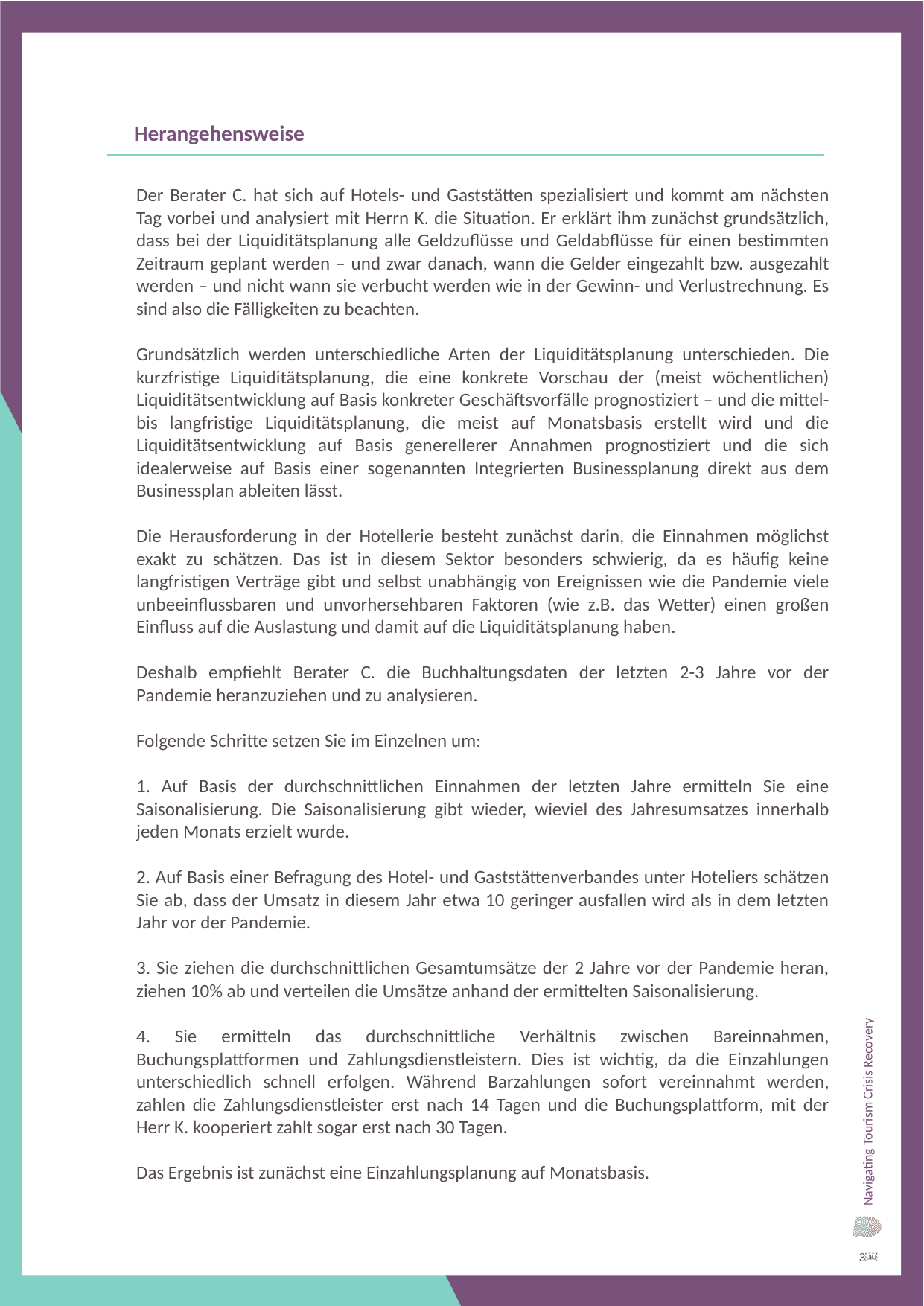

Herangehensweise
Der Berater C. hat sich auf Hotels- und Gaststätten spezialisiert und kommt am nächsten Tag vorbei und analysiert mit Herrn K. die Situation. Er erklärt ihm zunächst grundsätzlich, dass bei der Liquiditätsplanung alle Geldzuflüsse und Geldabflüsse für einen bestimmten Zeitraum geplant werden – und zwar danach, wann die Gelder eingezahlt bzw. ausgezahlt werden – und nicht wann sie verbucht werden wie in der Gewinn- und Verlustrechnung. Es sind also die Fälligkeiten zu beachten.

Grundsätzlich werden unterschiedliche Arten der Liquiditätsplanung unterschieden. Die kurzfristige Liquiditätsplanung, die eine konkrete Vorschau der (meist wöchentlichen) Liquiditätsentwicklung auf Basis konkreter Geschäftsvorfälle prognostiziert – und die mittel- bis langfristige Liquiditätsplanung, die meist auf Monatsbasis erstellt wird und die Liquiditätsentwicklung auf Basis generellerer Annahmen prognostiziert und die sich idealerweise auf Basis einer sogenannten Integrierten Businessplanung direkt aus dem Businessplan ableiten lässt.

Die Herausforderung in der Hotellerie besteht zunächst darin, die Einnahmen möglichst exakt zu schätzen. Das ist in diesem Sektor besonders schwierig, da es häufig keine langfristigen Verträge gibt und selbst unabhängig von Ereignissen wie die Pandemie viele unbeeinflussbaren und unvorhersehbaren Faktoren (wie z.B. das Wetter) einen großen Einfluss auf die Auslastung und damit auf die Liquiditätsplanung haben.

Deshalb empfiehlt Berater C. die Buchhaltungsdaten der letzten 2-3 Jahre vor der Pandemie heranzuziehen und zu analysieren.

Folgende Schritte setzen Sie im Einzelnen um:

1. Auf Basis der durchschnittlichen Einnahmen der letzten Jahre ermitteln Sie eine Saisonalisierung. Die Saisonalisierung gibt wieder, wieviel des Jahresumsatzes innerhalb jeden Monats erzielt wurde.

2. Auf Basis einer Befragung des Hotel- und Gaststättenverbandes unter Hoteliers schätzen Sie ab, dass der Umsatz in diesem Jahr etwa 10 geringer ausfallen wird als in dem letzten Jahr vor der Pandemie.

3. Sie ziehen die durchschnittlichen Gesamtumsätze der 2 Jahre vor der Pandemie heran, ziehen 10% ab und verteilen die Umsätze anhand der ermittelten Saisonalisierung.

4. Sie ermitteln das durchschnittliche Verhältnis zwischen Bareinnahmen, Buchungsplattformen und Zahlungsdienstleistern. Dies ist wichtig, da die Einzahlungen unterschiedlich schnell erfolgen. Während Barzahlungen sofort vereinnahmt werden, zahlen die Zahlungsdienstleister erst nach 14 Tagen und die Buchungsplattform, mit der Herr K. kooperiert zahlt sogar erst nach 30 Tagen.

Das Ergebnis ist zunächst eine Einzahlungsplanung auf Monatsbasis.